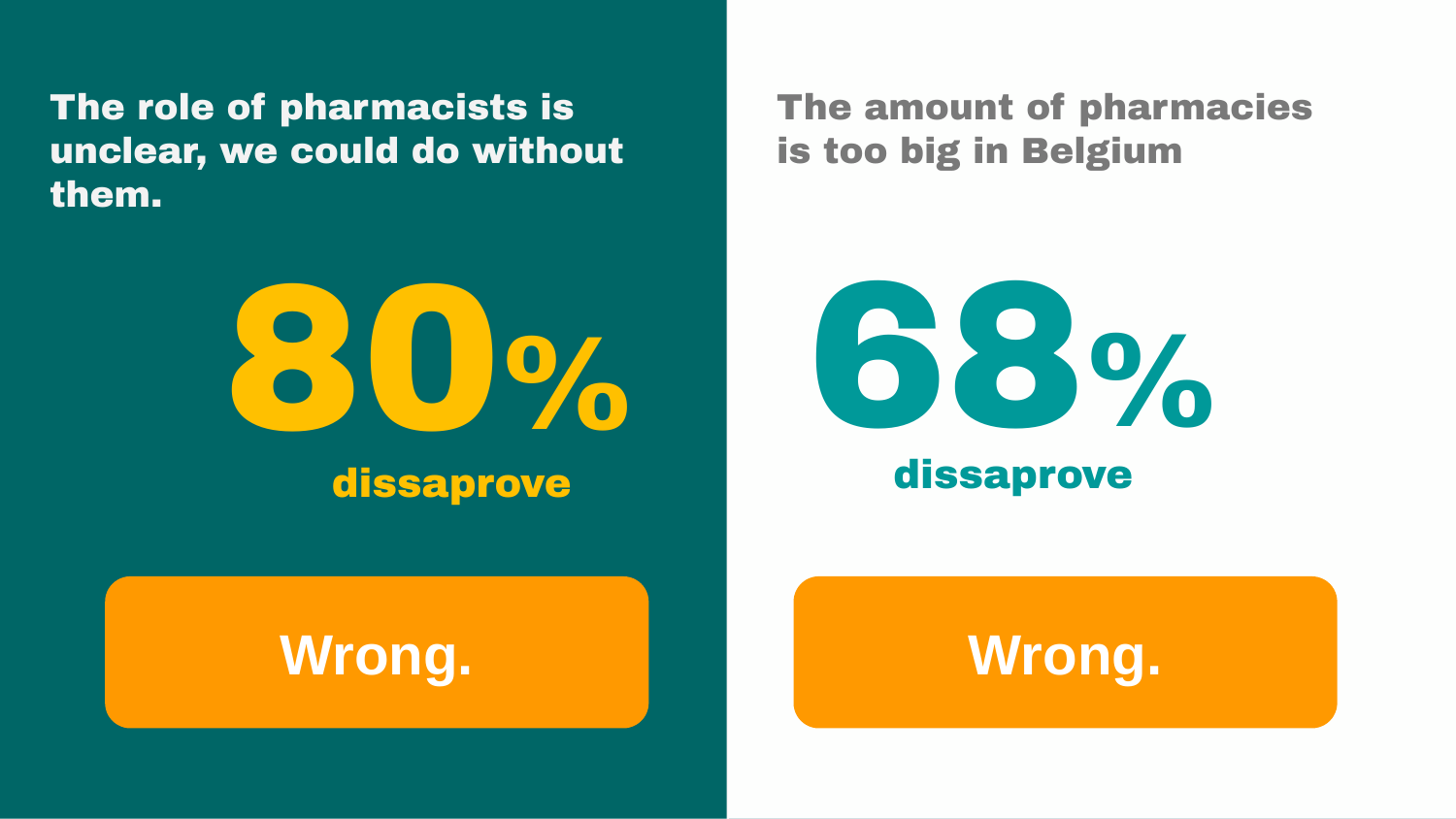

The role of pharmacists is unclear, we could do without them.
The amount of pharmacies is too big in Belgium
68%
80%
dissaprove
dissaprove
Wrong.
Wrong.